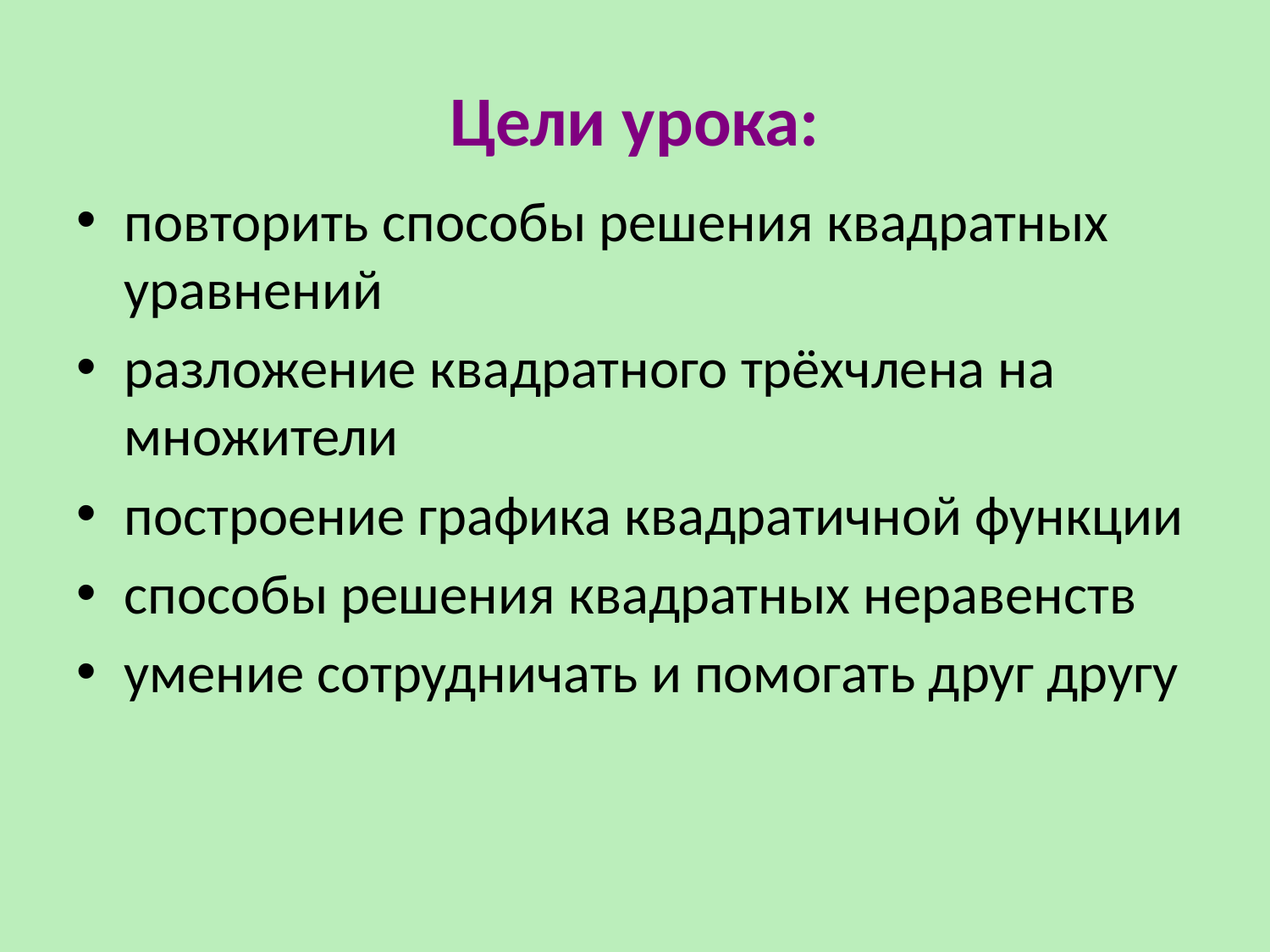

# Цели урока:
повторить способы решения квадратных уравнений
разложение квадратного трёхчлена на множители
построение графика квадратичной функции
способы решения квадратных неравенств
умение сотрудничать и помогать друг другу